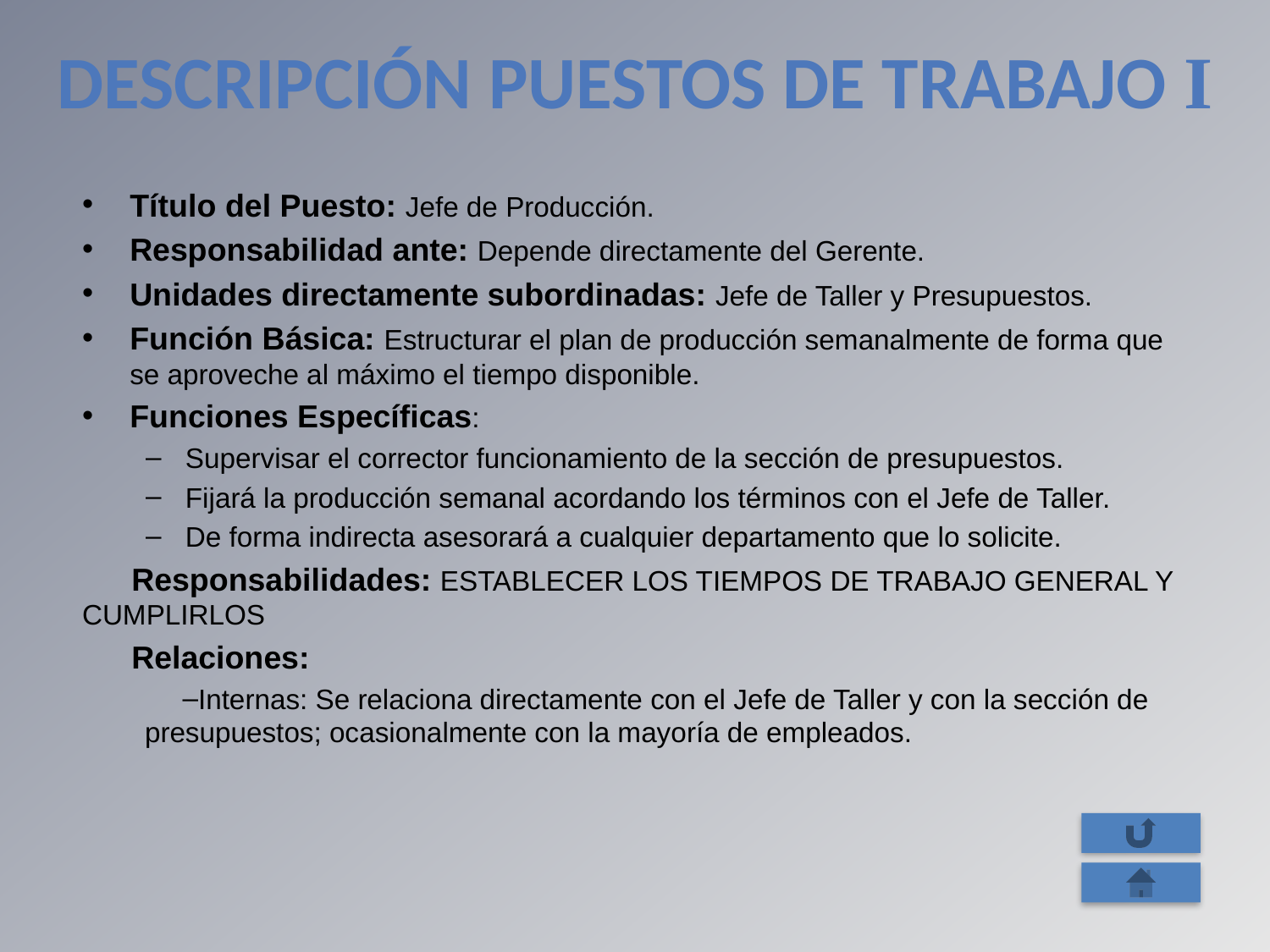

# Descripción Puestos de Trabajo I
Título del Puesto: Jefe de Producción.
Responsabilidad ante: Depende directamente del Gerente.
Unidades directamente subordinadas: Jefe de Taller y Presupuestos.
Función Básica: Estructurar el plan de producción semanalmente de forma que se aproveche al máximo el tiempo disponible.
Funciones Específicas:
Supervisar el corrector funcionamiento de la sección de presupuestos.
Fijará la producción semanal acordando los términos con el Jefe de Taller.
De forma indirecta asesorará a cualquier departamento que lo solicite.
Responsabilidades: ESTABLECER LOS TIEMPOS DE TRABAJO GENERAL Y CUMPLIRLOS
Relaciones:
Internas: Se relaciona directamente con el Jefe de Taller y con la sección de presupuestos; ocasionalmente con la mayoría de empleados.